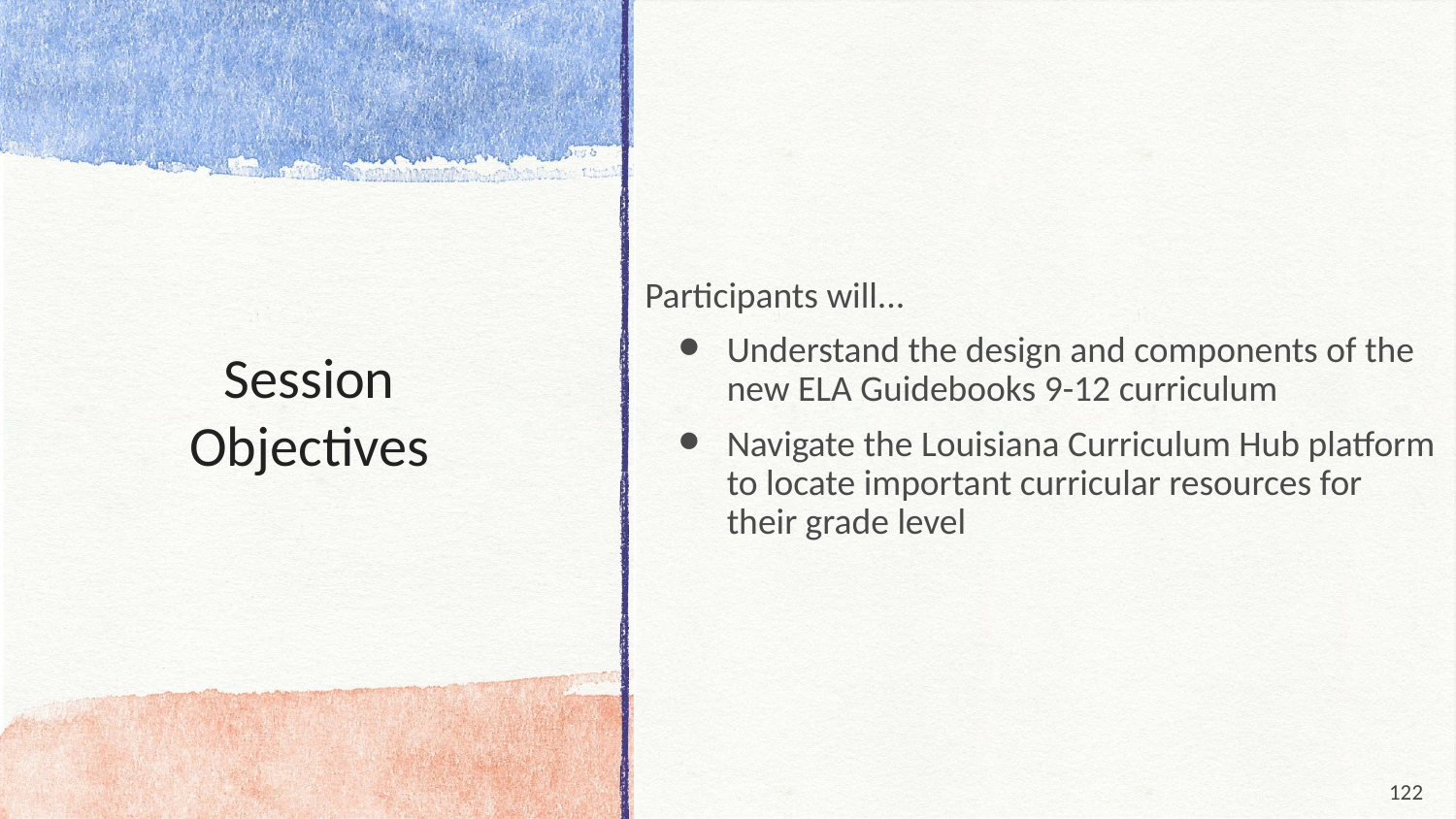

Participants will...
Understand the design and components of the new ELA Guidebooks 9-12 curriculum
Navigate the Louisiana Curriculum Hub platform to locate important curricular resources for their grade level
# Session
Objectives